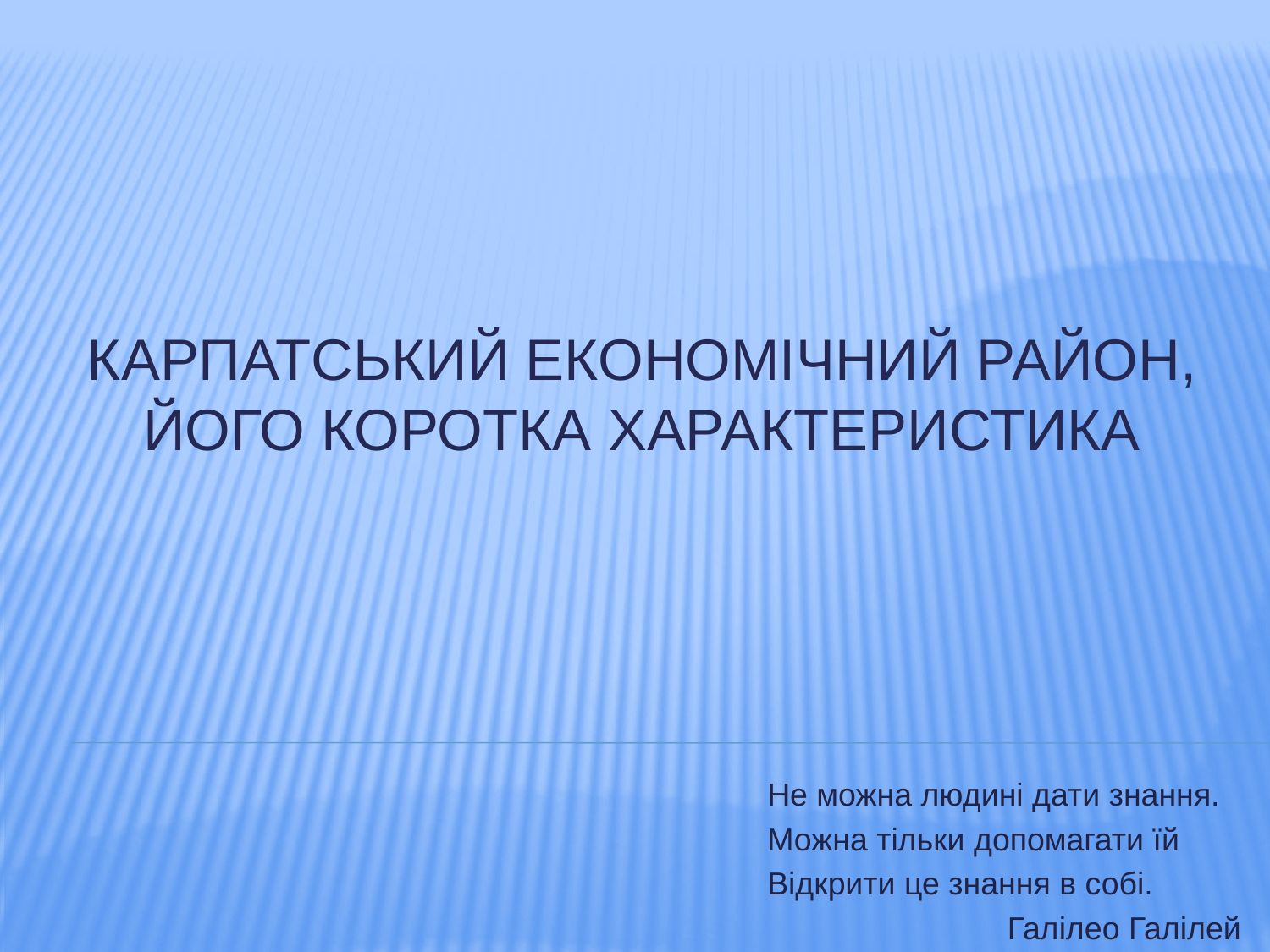

# Карпатський економічний район, Його коротка характеристика
Не можна людині дати знання.
Можна тільки допомагати їй
Відкрити це знання в собі.
                           Галілео Галілей